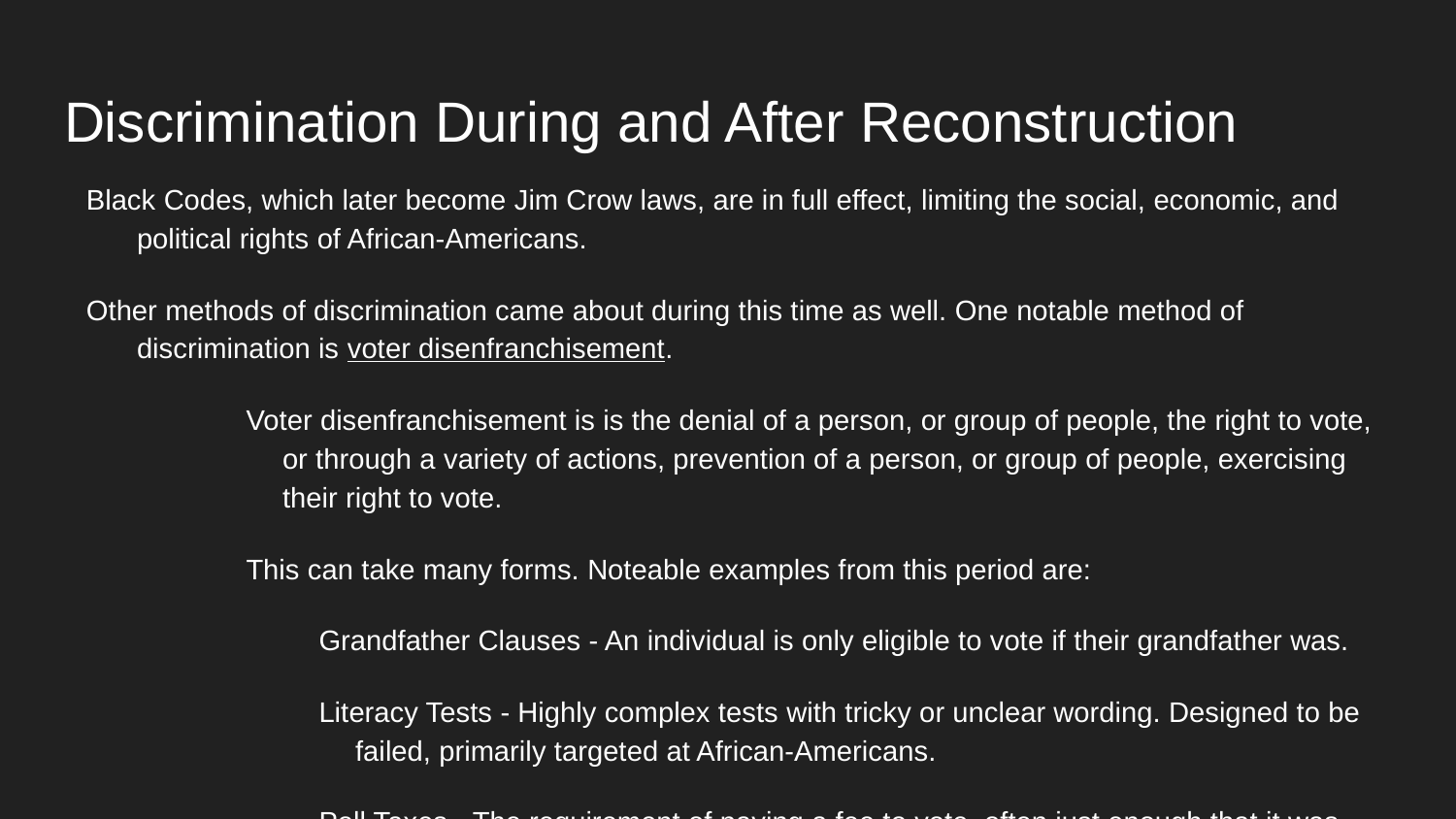

# Discrimination During and After Reconstruction
Black Codes, which later become Jim Crow laws, are in full effect, limiting the social, economic, and political rights of African-Americans.
Other methods of discrimination came about during this time as well. One notable method of discrimination is voter disenfranchisement.
Voter disenfranchisement is is the denial of a person, or group of people, the right to vote, or through a variety of actions, prevention of a person, or group of people, exercising their right to vote.
This can take many forms. Noteable examples from this period are:
Grandfather Clauses - An individual is only eligible to vote if their grandfather was.
Literacy Tests - Highly complex tests with tricky or unclear wording. Designed to be failed, primarily targeted at African-Americans.
Poll Taxes - The requirement of paying a fee to vote, often just enough that it was more than poor laborers could afford.
Collectively this period utilized both formal and informal means to deny African-Americans the ability to exercise their political rights.